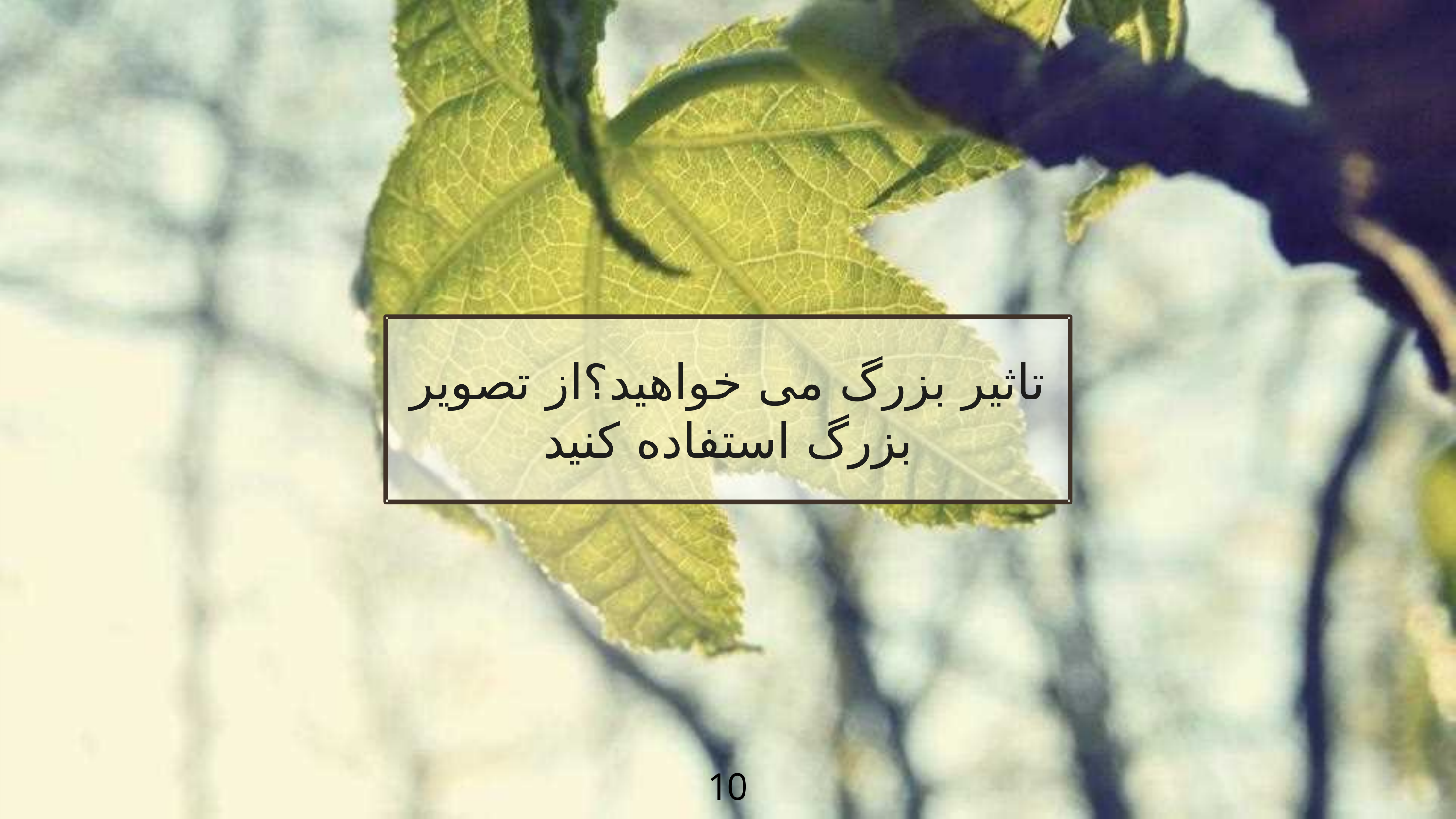

تاثیر بزرگ می خواهید؟از تصویر بزرگ استفاده کنید

10